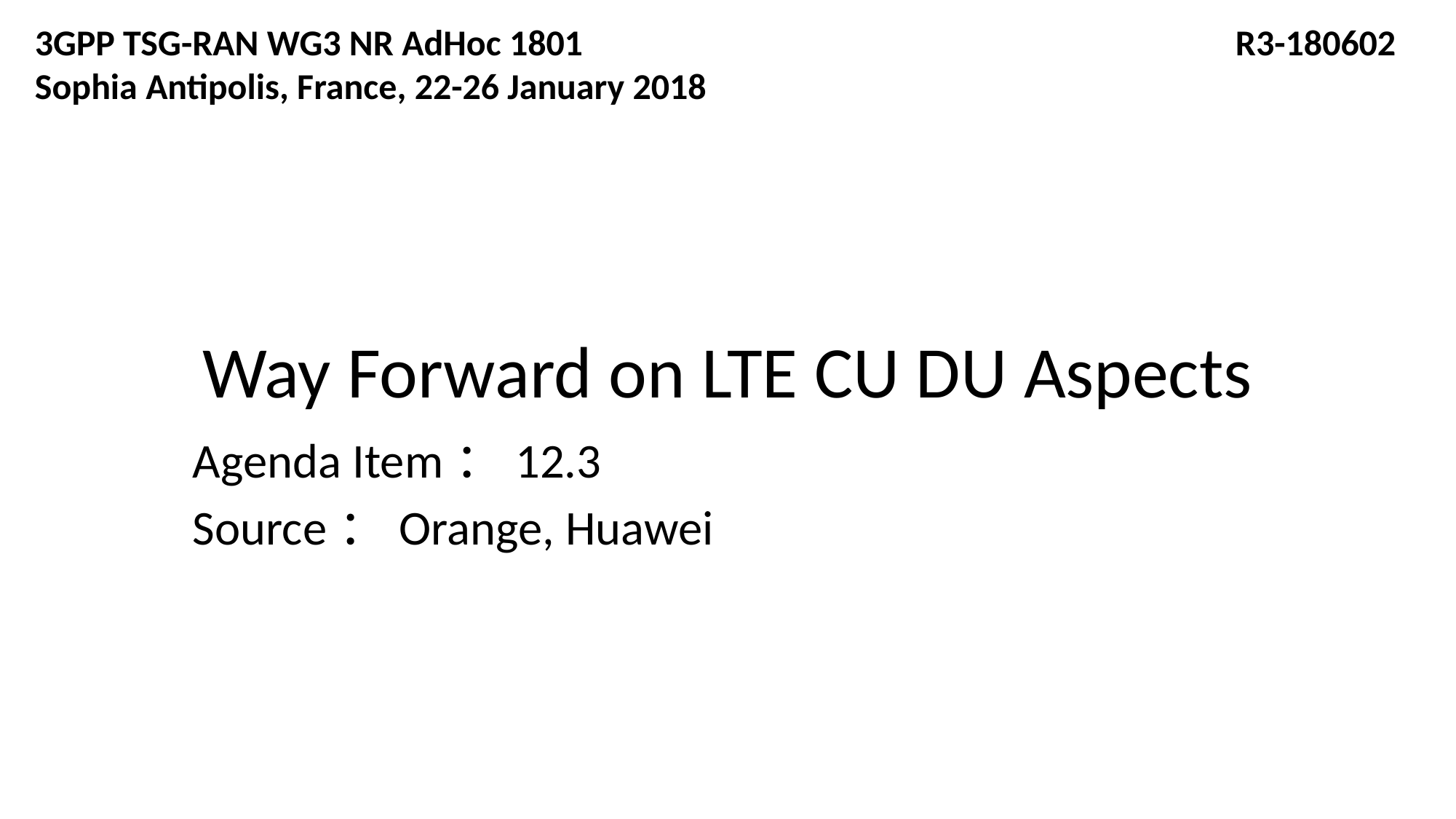

3GPP TSG-RAN WG3 NR AdHoc 1801						R3-180602
Sophia Antipolis, France, 22-26 January 2018
# Way Forward on LTE CU DU Aspects
Agenda Item：12.3
Source：Orange, Huawei